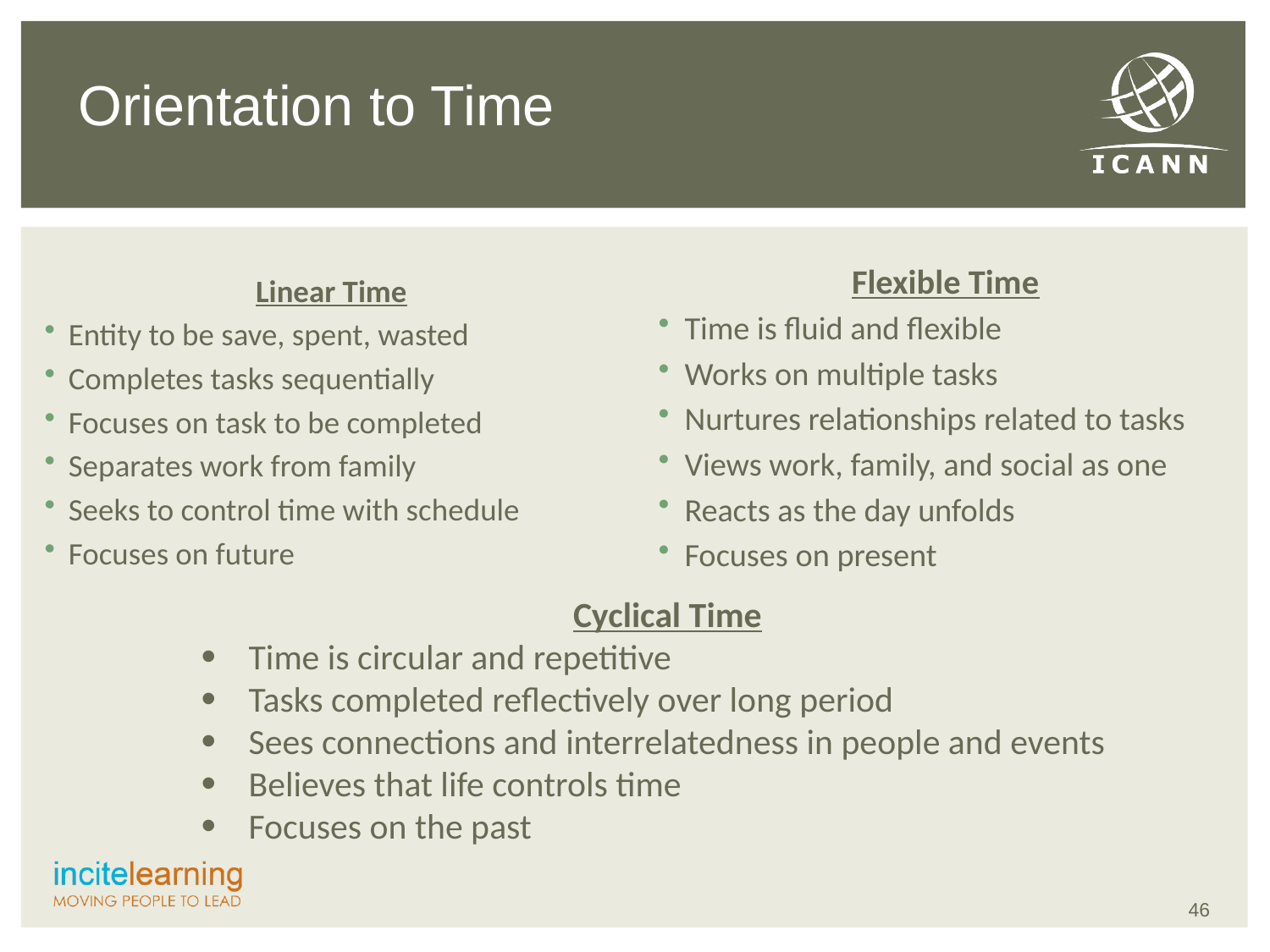

Orientation to Time
Flexible Time
Time is fluid and flexible
Works on multiple tasks
Nurtures relationships related to tasks
Views work, family, and social as one
Reacts as the day unfolds
Focuses on present
Linear Time
Entity to be save, spent, wasted
Completes tasks sequentially
Focuses on task to be completed
Separates work from family
Seeks to control time with schedule
Focuses on future
Cyclical Time
Time is circular and repetitive
Tasks completed reflectively over long period
Sees connections and interrelatedness in people and events
Believes that life controls time
Focuses on the past
46